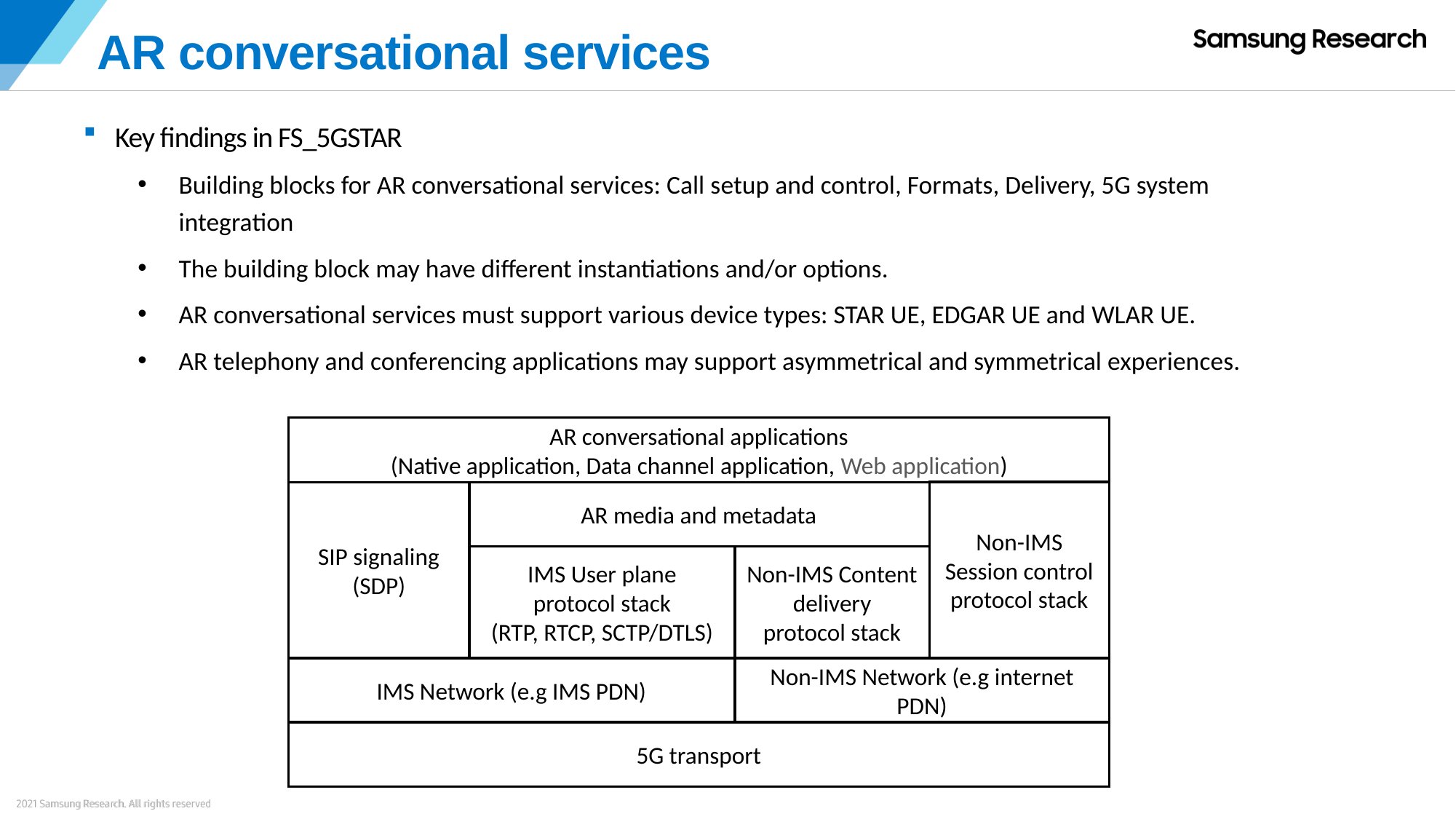

# AR conversational services
Key findings in FS_5GSTAR
Building blocks for AR conversational services: Call setup and control, Formats, Delivery, 5G system integration
The building block may have different instantiations and/or options.
AR conversational services must support various device types: STAR UE, EDGAR UE and WLAR UE.
AR telephony and conferencing applications may support asymmetrical and symmetrical experiences.
AR conversational applications
(Native application, Data channel application, Web application)
Non-IMS Session control
protocol stack
AR media and metadata
SIP signaling (SDP)

IMS User plane
protocol stack
(RTP, RTCP, SCTP/DTLS)
Non-IMS Content delivery
protocol stack
IMS Network (e.g IMS PDN)
Non-IMS Network (e.g internet PDN)
5G transport